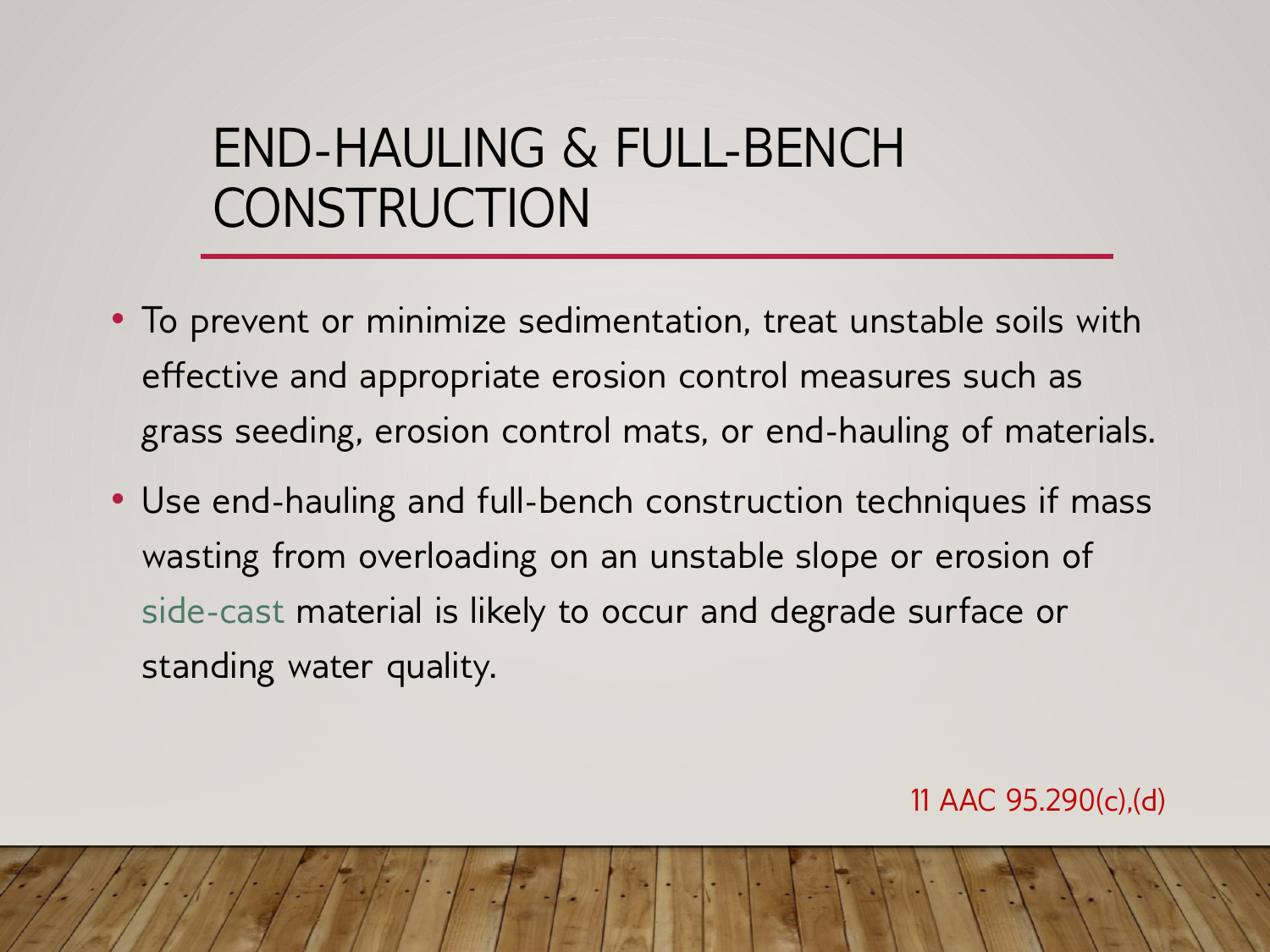

# End-hauling & full-bench construction
To prevent or minimize sedimentation, treat unstable soils with effective and appropriate erosion control measures such as grass seeding, erosion control mats, or end-hauling of materials.
Use end-hauling and full-bench construc­tion techniques if mass wasting from overloading on an unstable slope or erosion of side-cast material is likely to occur and degrade surface or standing water quality.

							11 AAC 95.290(c),(d)